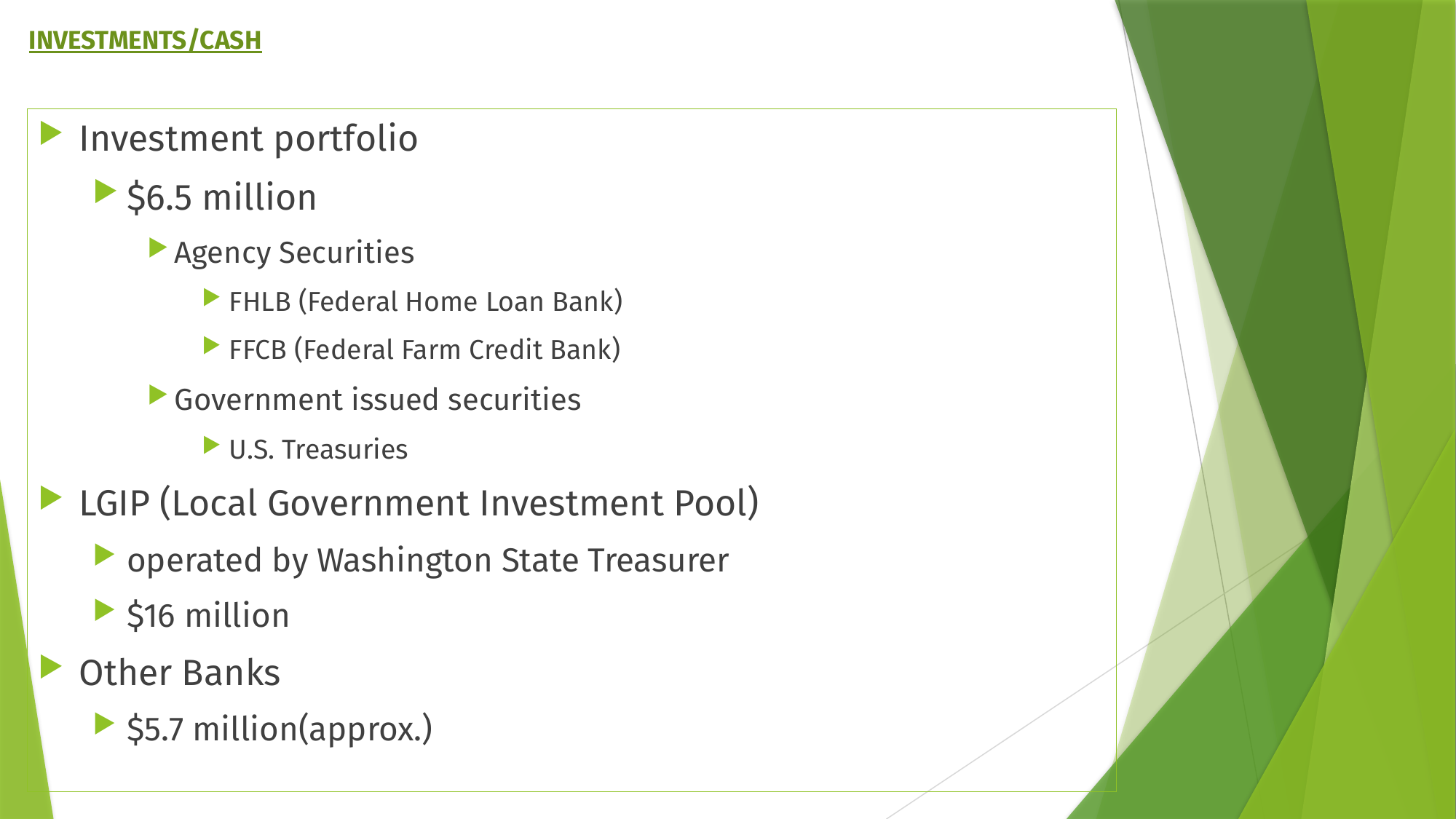

# INVESTMENTS/CASH
Investment portfolio
$6.5 million
Agency Securities
FHLB (Federal Home Loan Bank)
FFCB (Federal Farm Credit Bank)
Government issued securities
U.S. Treasuries
LGIP (Local Government Investment Pool)
operated by Washington State Treasurer
$16 million
Other Banks
$5.7 million(approx.)